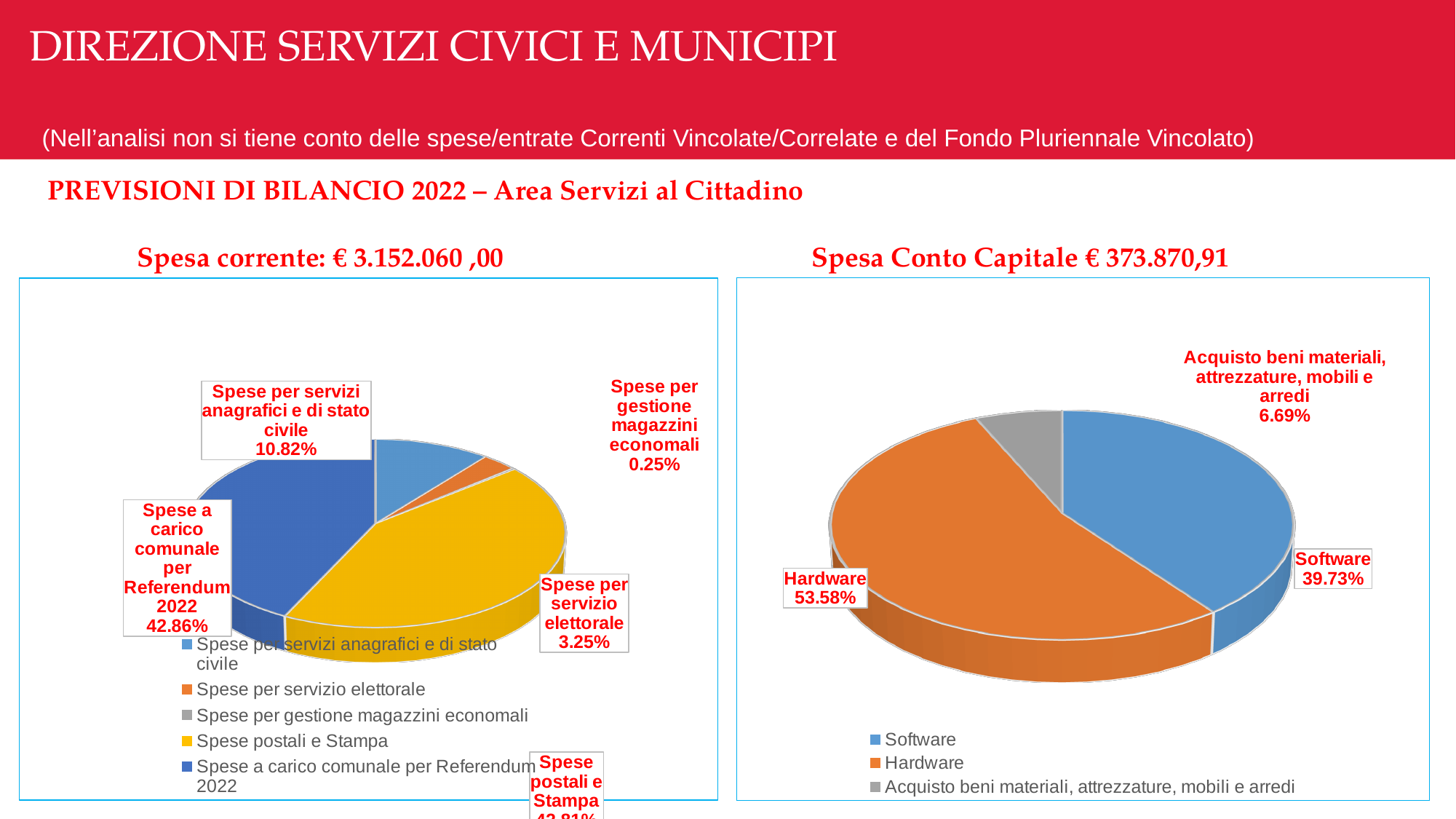

# DIREZIONE SERVIZI CIVICI E MUNICIPI

(Nell’analisi non si tiene conto delle spese/entrate Correnti Vincolate/Correlate e del Fondo Pluriennale Vincolato)
PREVISIONI DI BILANCIO 2022 – Area Servizi al Cittadino
                 Spesa corrente: € 3.152.060 ,00			Spesa Conto Capitale € 373.870,91

### Chart

| Category |
|---|

[unsupported chart]

[unsupported chart]

5